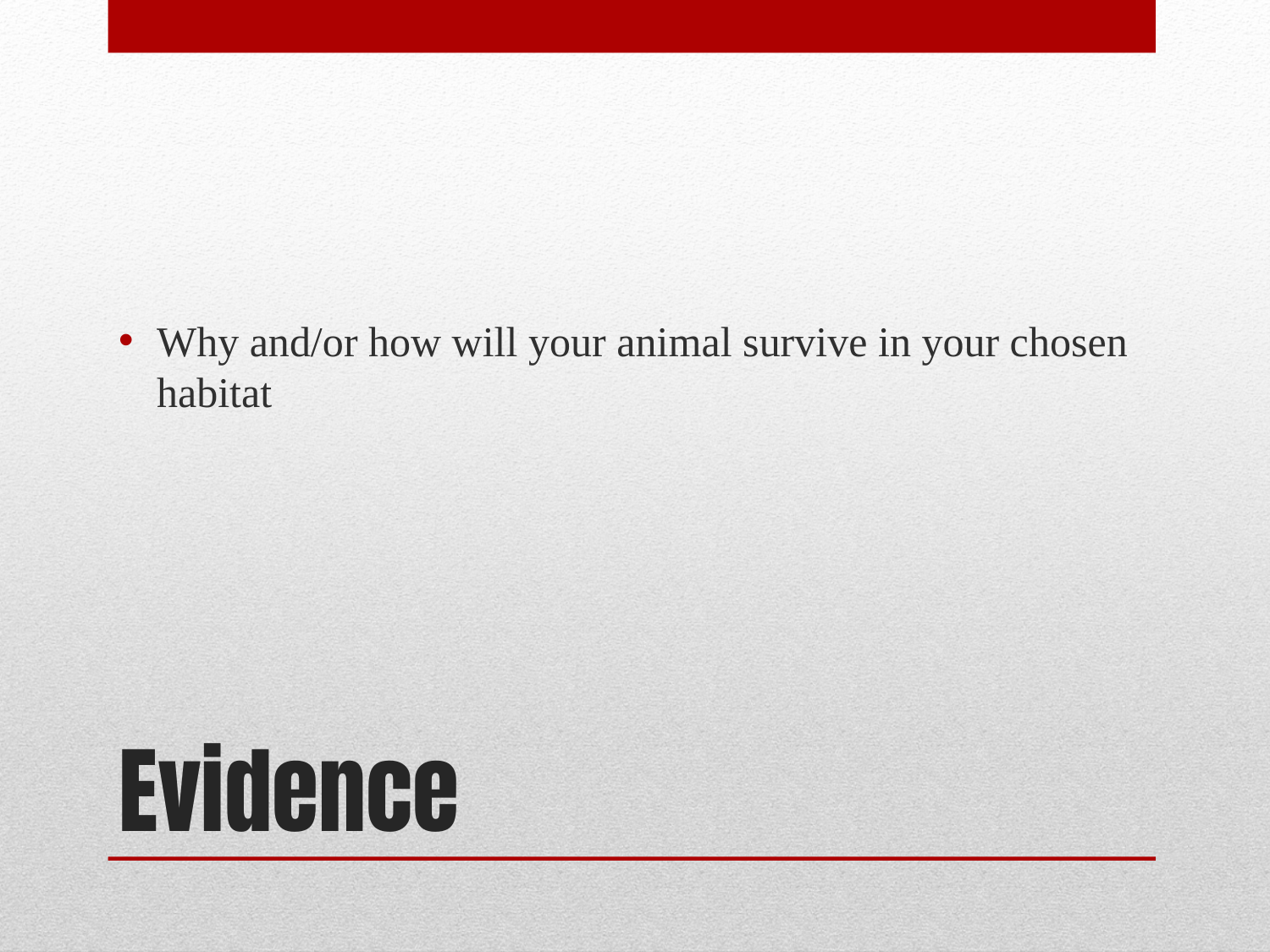

Why and/or how will your animal survive in your chosen habitat
# Evidence